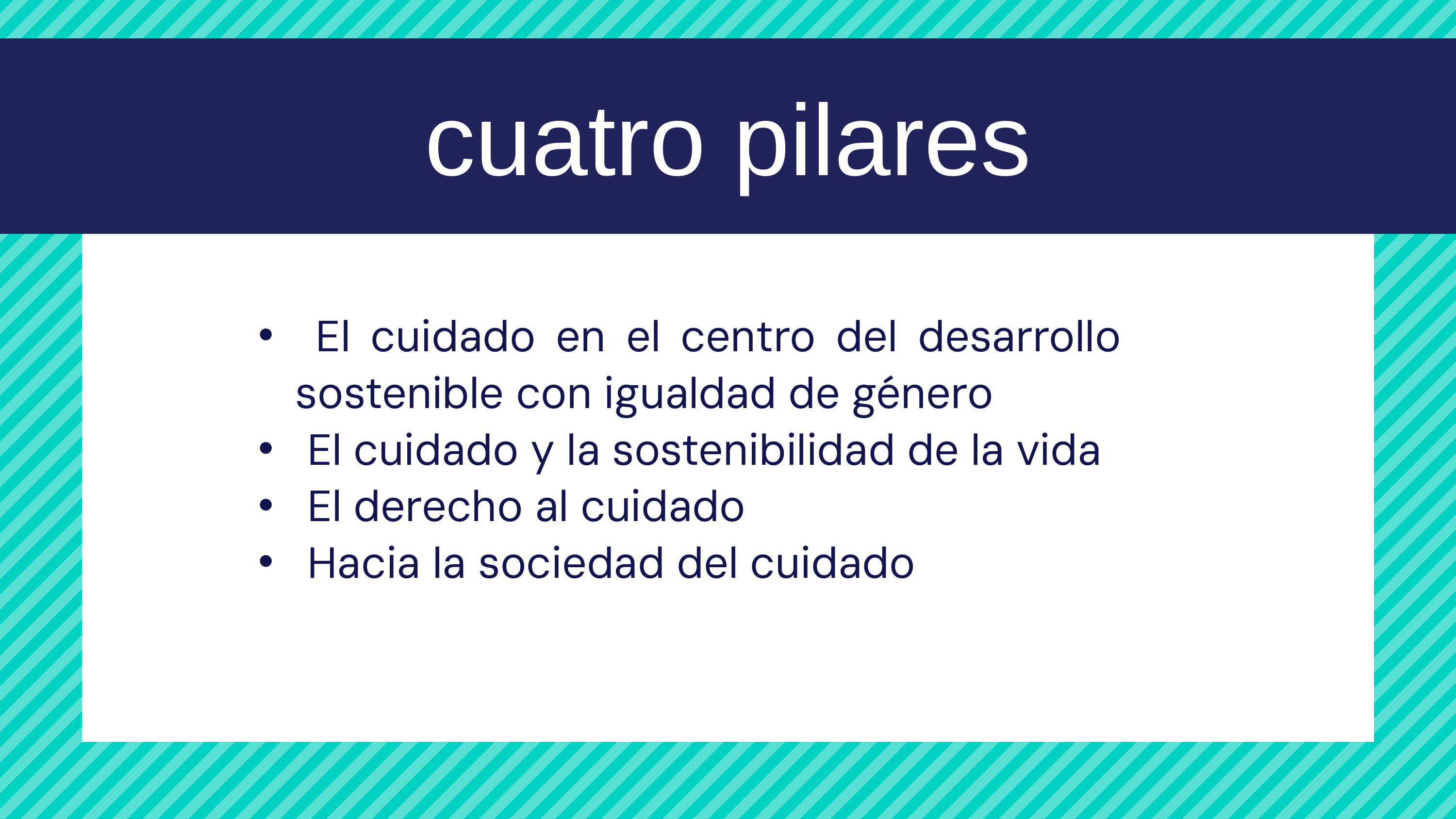

cuatro pilares

 El cuidado en el centro del desarrollo sostenible con igualdad de género
 El cuidado y la sostenibilidad de la vida
 El derecho al cuidado
 Hacia la sociedad del cuidado